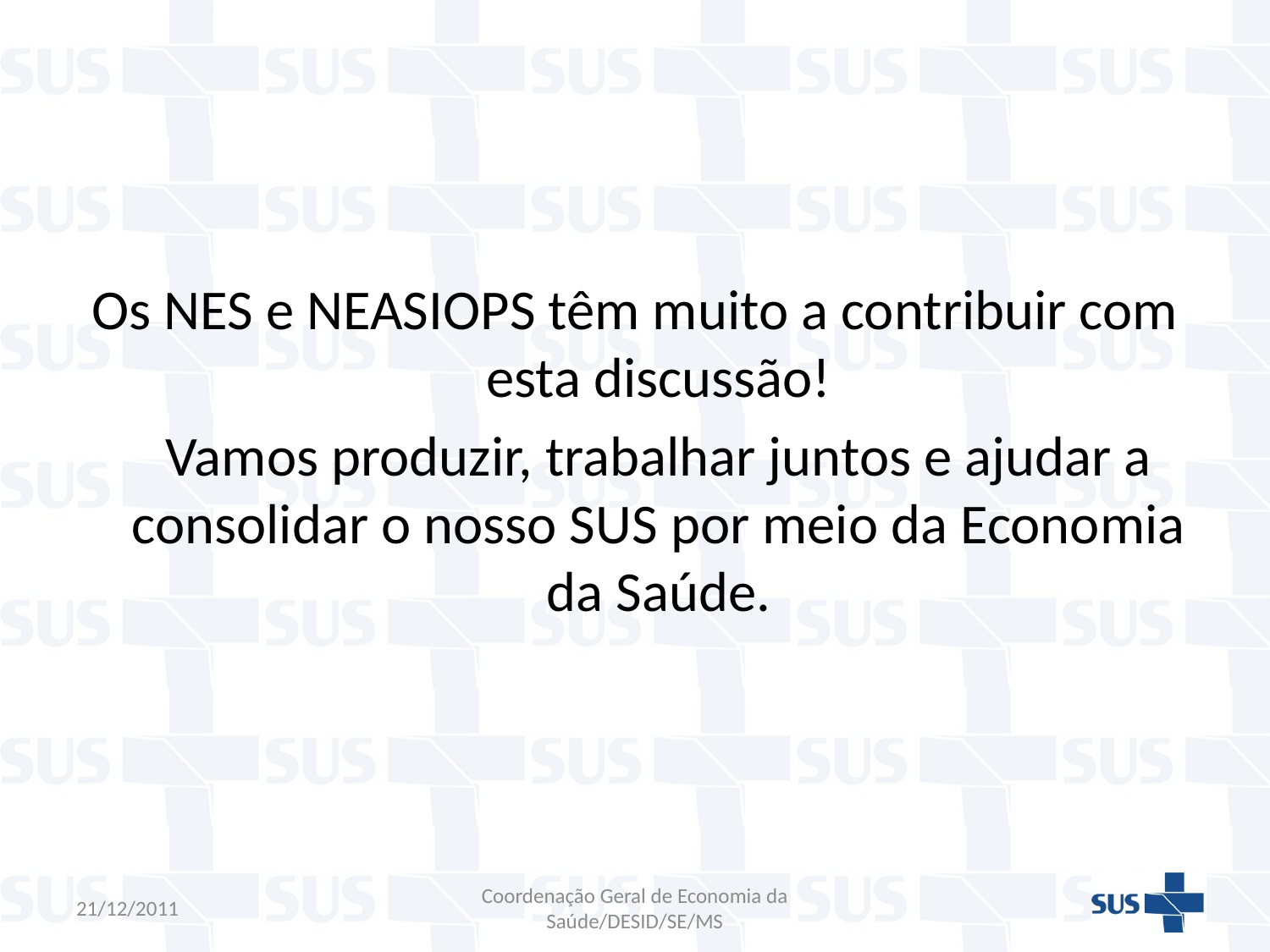

Os NES e NEASIOPS têm muito a contribuir com esta discussão!
	Vamos produzir, trabalhar juntos e ajudar a consolidar o nosso SUS por meio da Economia da Saúde.
21/12/2011